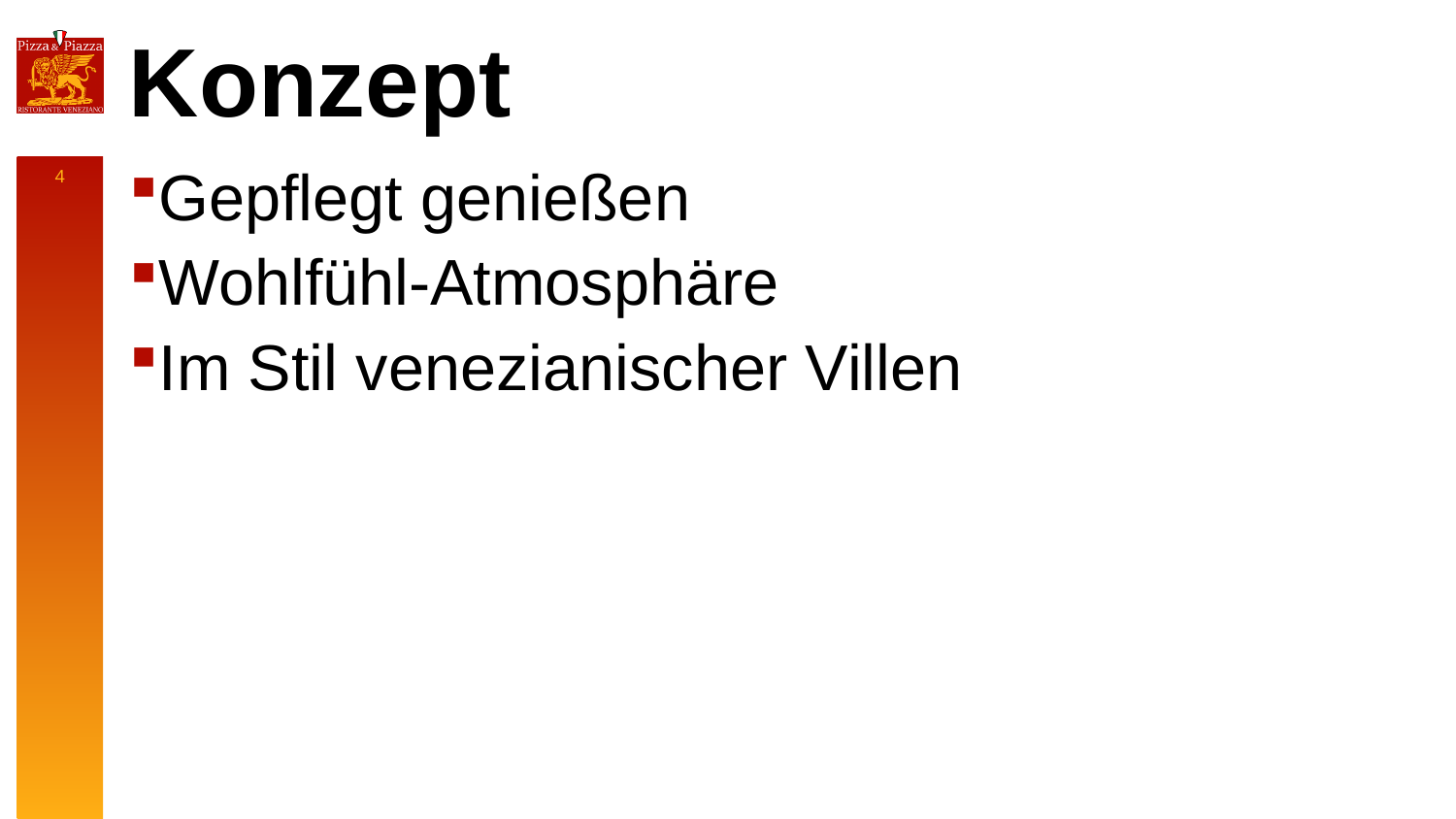

# Konzept
4
Gepflegt genießen
Wohlfühl-Atmosphäre
Im Stil venezianischer Villen